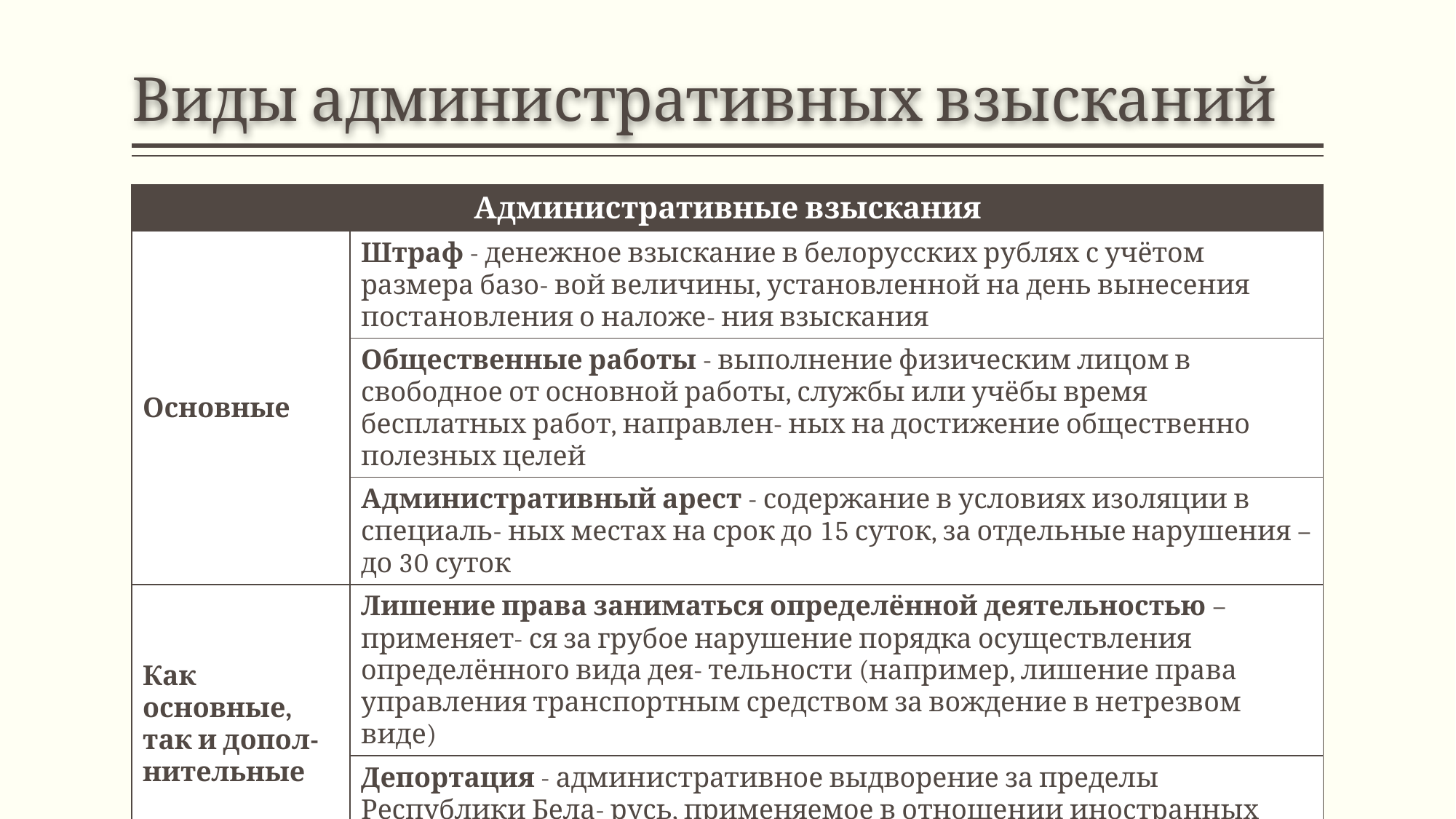

# Виды административных взысканий
| Административные взыскания |  |
| --- | --- |
| Основные | Штраф - денежное взыскание в белорусских рублях с учётом размера базо- вой величины, установленной на день вынесения постановления о наложе- ния взыскания |
|  | Общественные работы - выполнение физическим лицом в свободное от основной работы, службы или учёбы время бесплатных работ, направлен- ных на достижение общественно полезных целей |
|  | Административный арест - содержание в условиях изоляции в специаль- ных местах на срок до 15 суток, за отдельные нарушения – до 30 суток |
| Как основные, так и допол- нительные | Лишение права заниматься определённой деятельностью – применяет- ся за грубое нарушение порядка осуществления определённого вида дея- тельности (например, лишение права управления транспортным средством за вождение в нетрезвом виде) |
|  | Депортация - административное выдворение за пределы Республики Бела- русь, применяемое в отношении иностранных граждан и лиц без гражданс- тва |